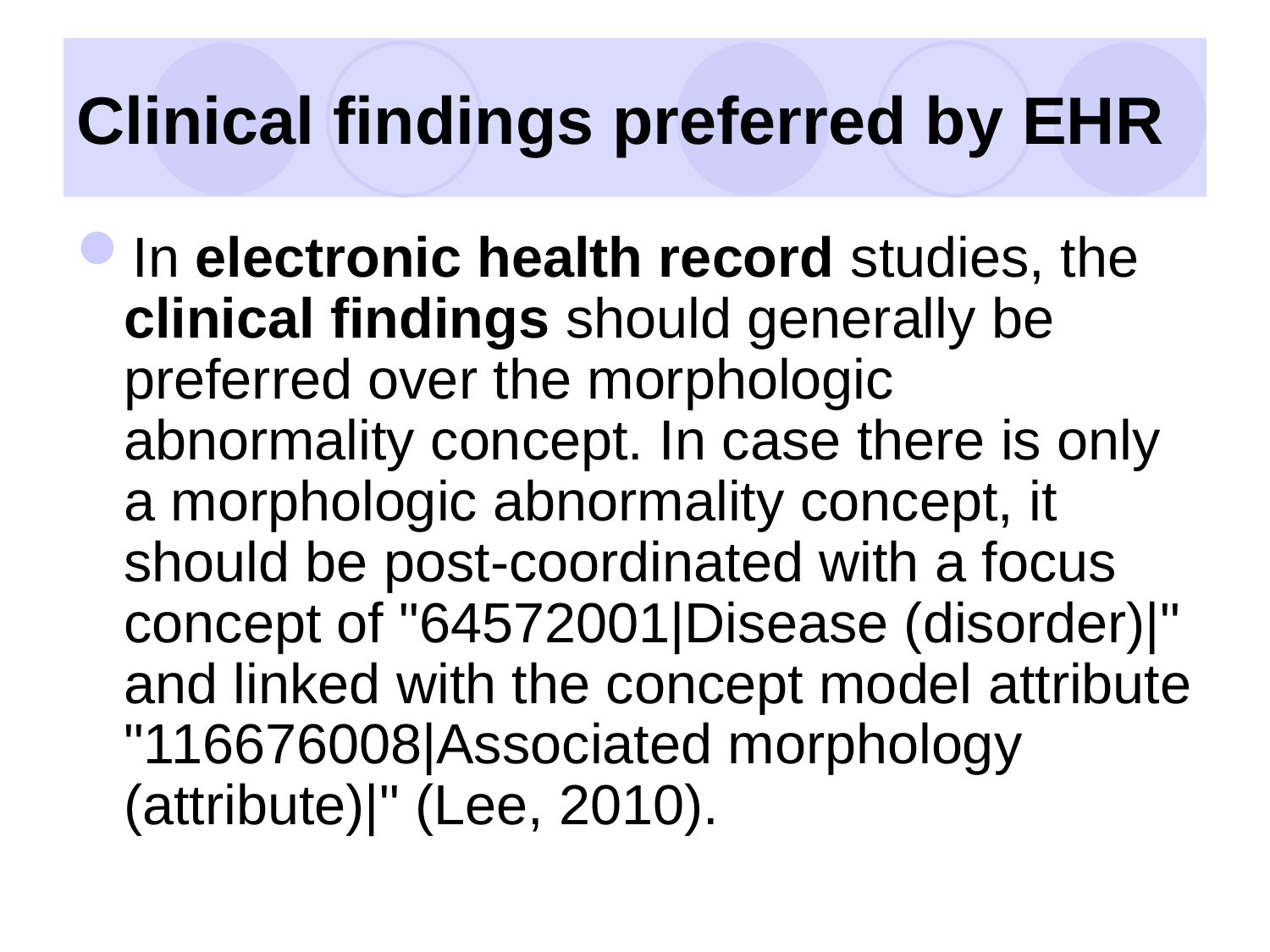

# Clinical findings preferred by EHR
In electronic health record studies, the clinical findings should generally be preferred over the morphologic abnormality concept. In case there is only a morphologic abnormality concept, it should be post-coordinated with a focus concept of "64572001|Disease (disorder)|" and linked with the concept model attribute "116676008|Associated morphology (attribute)|" (Lee, 2010).